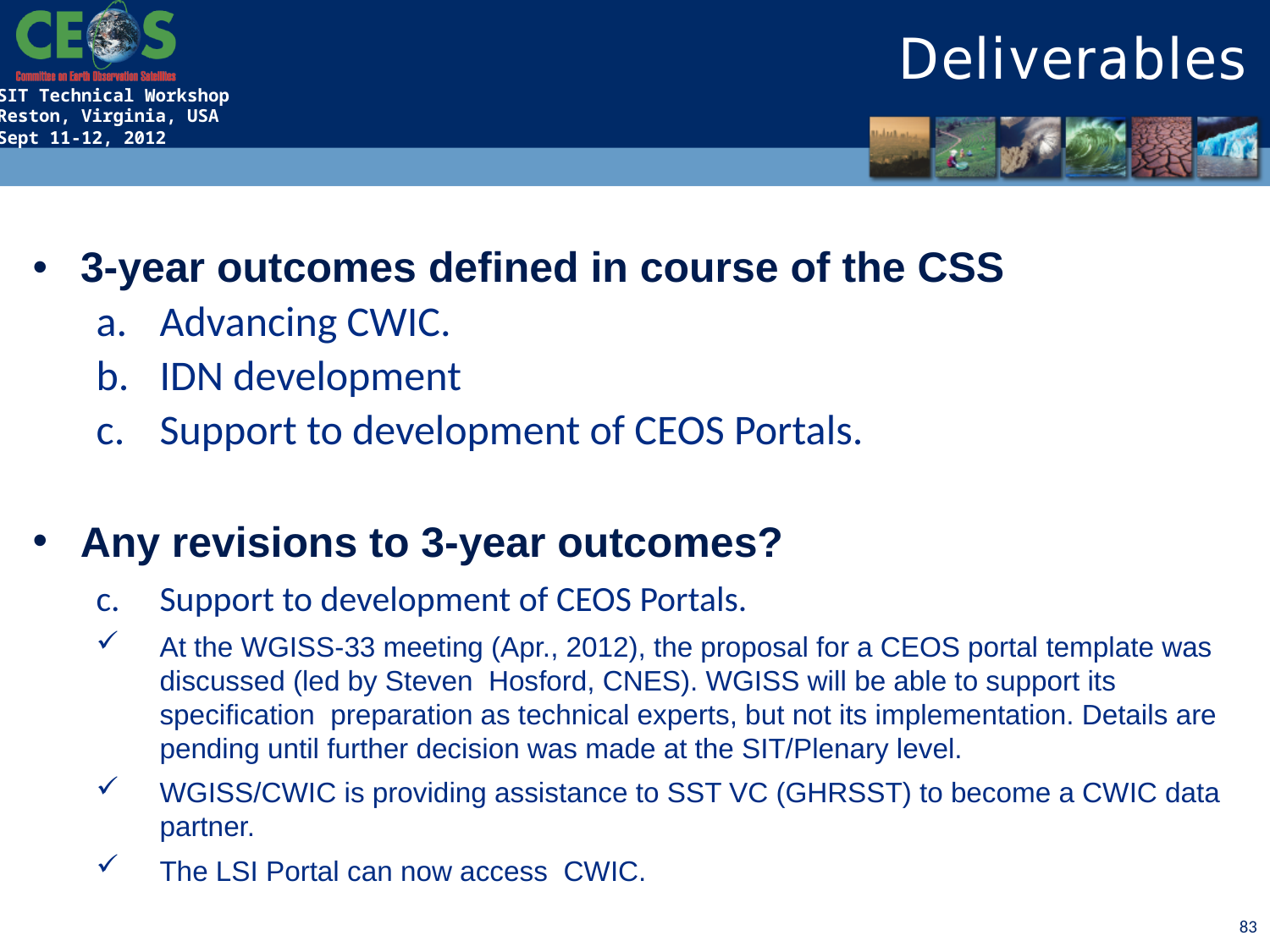

Deliverables
3-year outcomes defined in course of the CSS
Advancing CWIC.
IDN development
Support to development of CEOS Portals.

Any revisions to 3-year outcomes?
Support to development of CEOS Portals.
At the WGISS-33 meeting (Apr., 2012), the proposal for a CEOS portal template was discussed (led by Steven  Hosford, CNES). WGISS will be able to support its specification  preparation as technical experts, but not its implementation. Details are pending until further decision was made at the SIT/Plenary level.
WGISS/CWIC is providing assistance to SST VC (GHRSST) to become a CWIC data partner.
The LSI Portal can now access  CWIC.

83